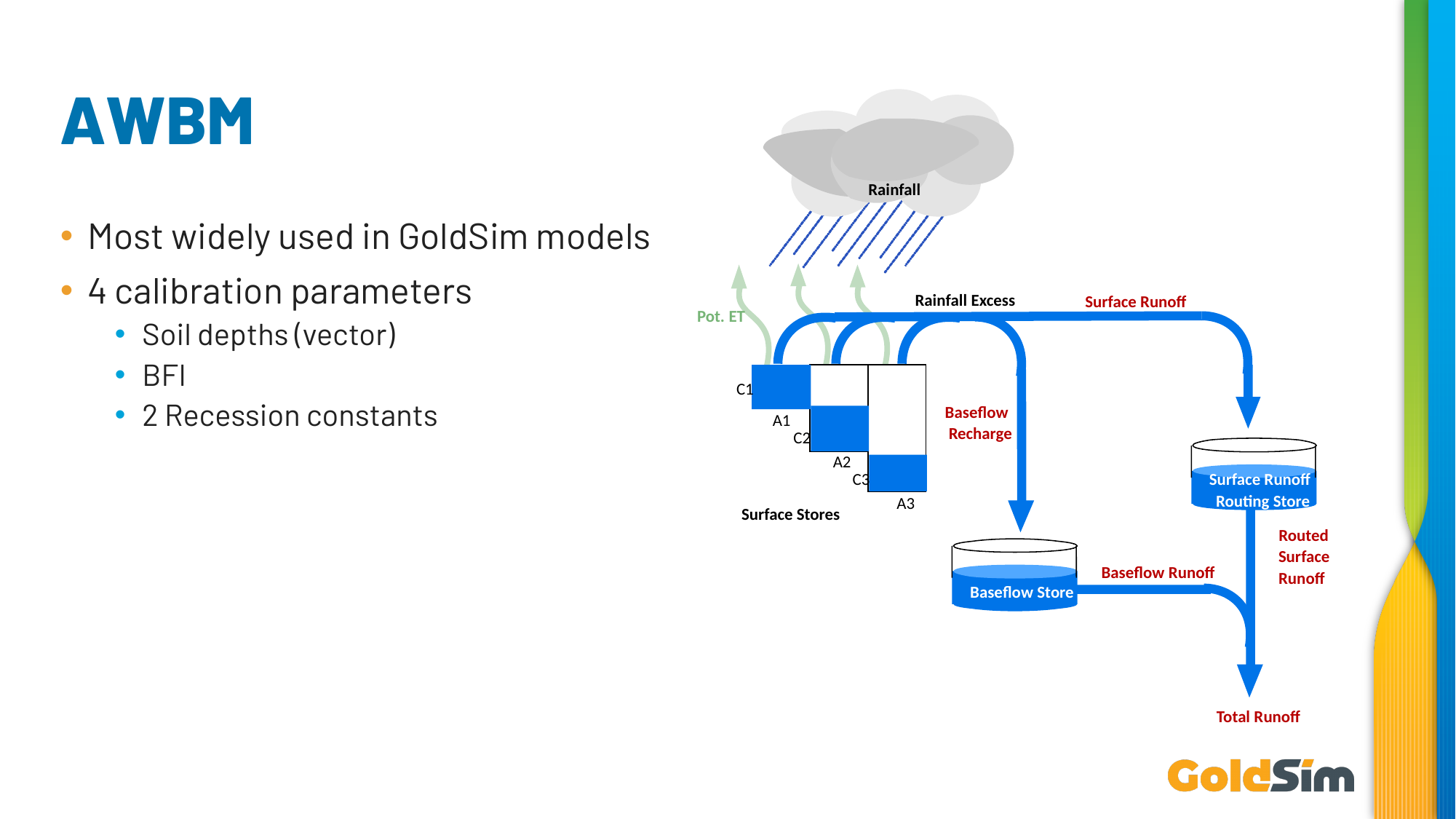

# AWBM

Rainfall

Rainfall Excess
Surface Runoff
Pot. ET

C1

Baseflow

A1
Recharge
C2

A2

C3
Surface Runoff

Routing Store
A3

Surface Stores

Routed

Surface
Baseflow Runoff

Runoff

Baseflow Store

Total Runoff
Most widely used in GoldSim models
4 calibration parameters
Soil depths (vector)
BFI
2 Recession constants